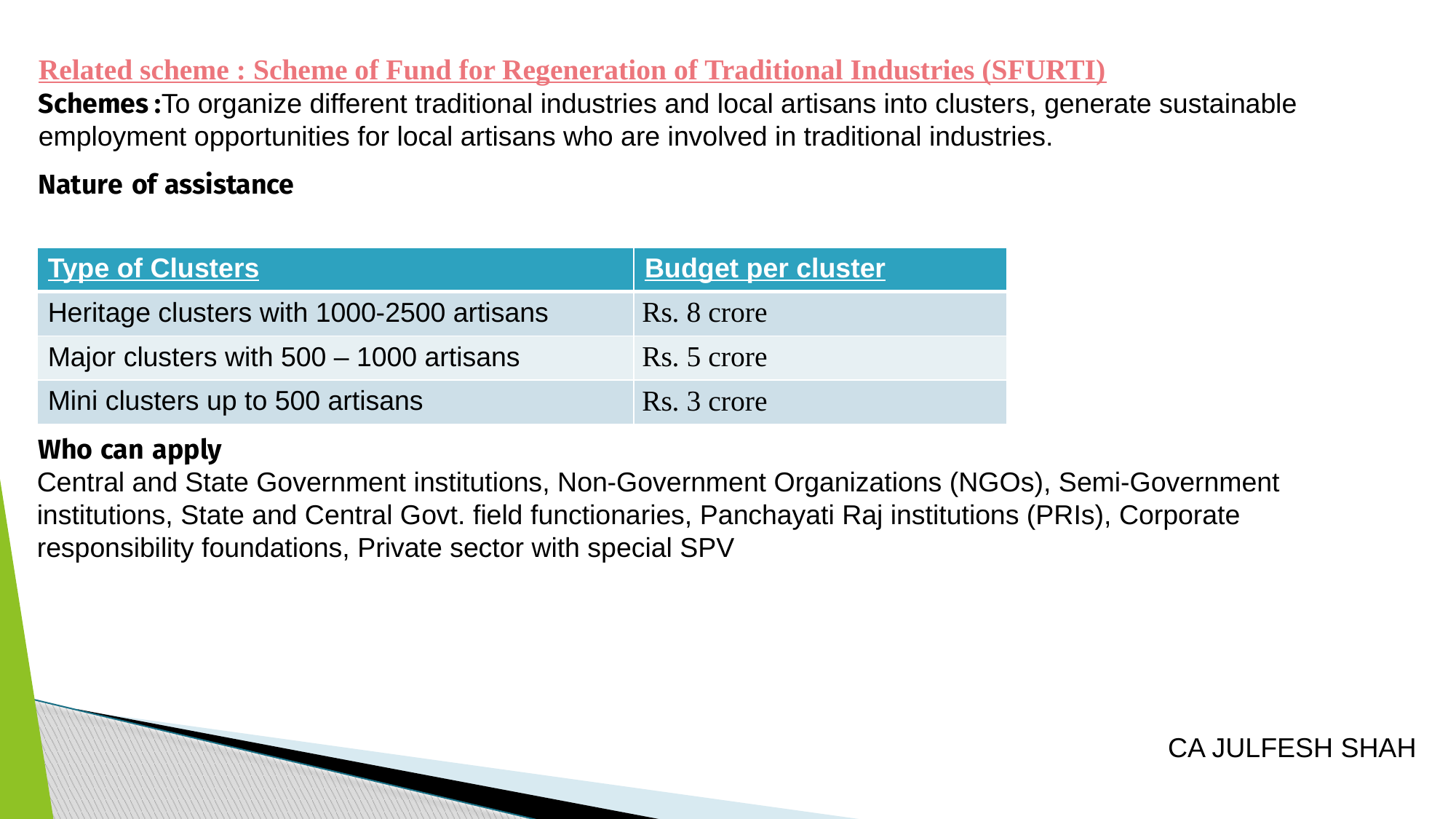

Related scheme : Scheme of Fund for Regeneration of Traditional Industries (SFURTI)
Schemes :To organize different traditional industries and local artisans into clusters, generate sustainable employment opportunities for local artisans who are involved in traditional industries.
Nature of assistance

Who can apply
Central and State Government institutions, Non-Government Organizations (NGOs), Semi-Government institutions, State and Central Govt. field functionaries, Panchayati Raj institutions (PRIs), Corporate responsibility foundations, Private sector with special SPV

| Type of Clusters | Budget per cluster |
| --- | --- |
| Heritage clusters with 1000-2500 artisans | Rs. 8 crore |
| Major clusters with 500 – 1000 artisans | Rs. 5 crore |
| Mini clusters up to 500 artisans | Rs. 3 crore |

CA JULFESH SHAH